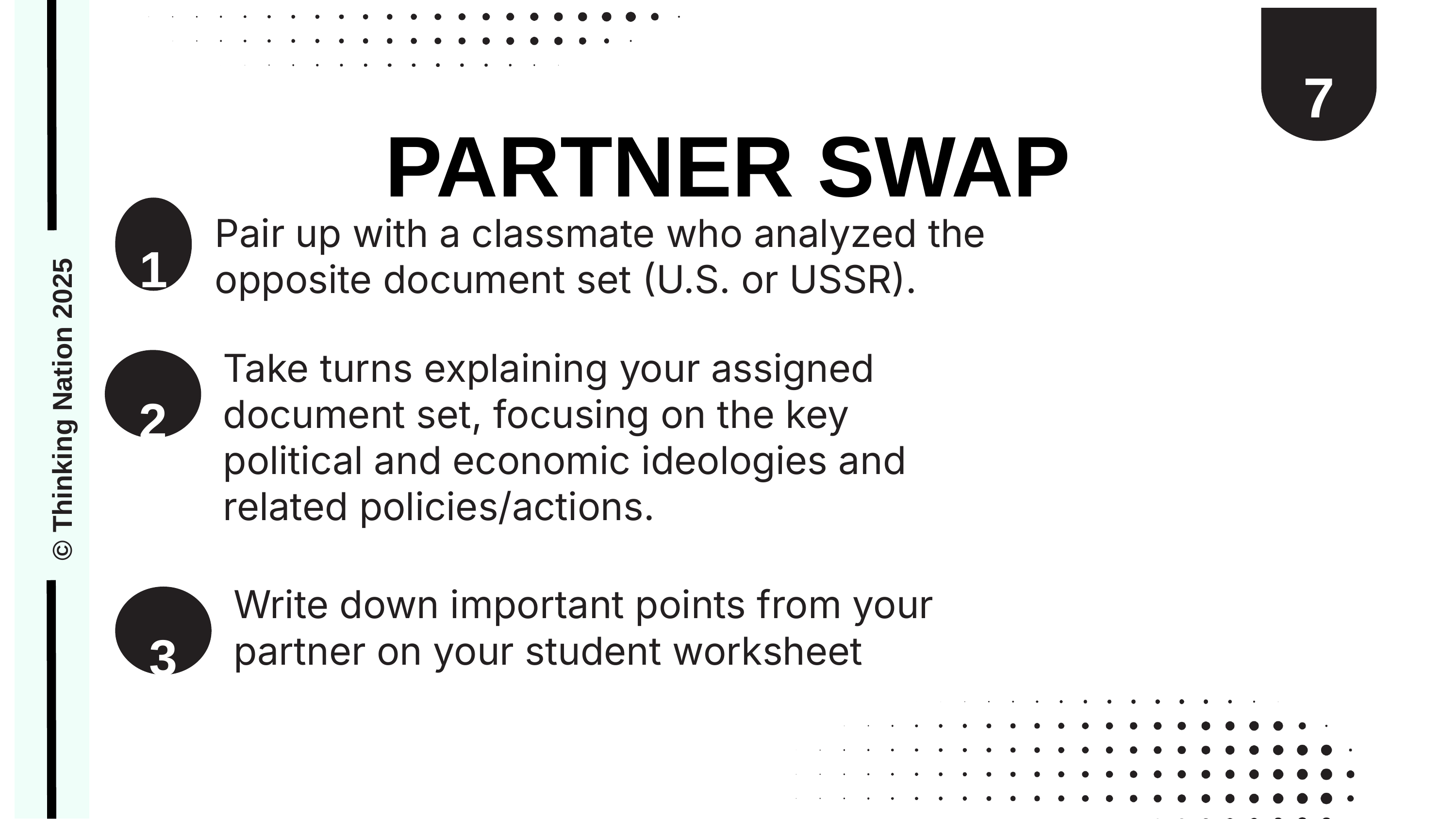

7
PARTNER SWAP

1
Pair up with a classmate who analyzed the opposite document set (U.S. or USSR).

Take turns explaining your assigned document set, focusing on the key political and economic ideologies and related policies/actions.

2
© Thinking Nation 2025
Write down important points from your partner on your student worksheet

3